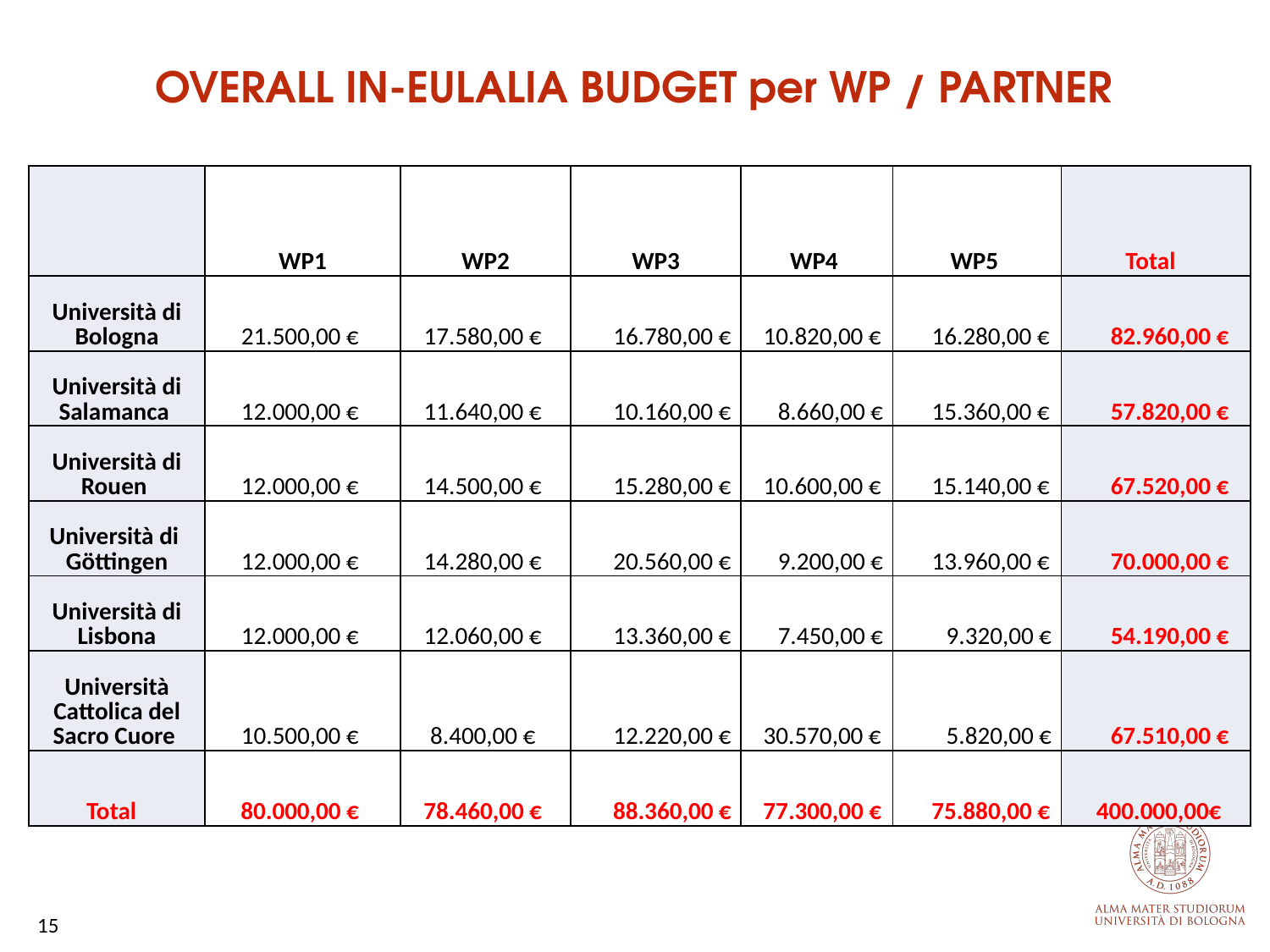

OVERALL IN-EULALIA BUDGET per WP / PARTNER
|  | WP1 | WP2 | WP3 | WP4 | WP5 | Total |
| --- | --- | --- | --- | --- | --- | --- |
| Università di Bologna | 21.500,00 € | 17.580,00 € | 16.780,00 € | 10.820,00 € | 16.280,00 € | 82.960,00 € |
| Università di Salamanca | 12.000,00 € | 11.640,00 € | 10.160,00 € | 8.660,00 € | 15.360,00 € | 57.820,00 € |
| Università di Rouen | 12.000,00 € | 14.500,00 € | 15.280,00 € | 10.600,00 € | 15.140,00 € | 67.520,00 € |
| Università di Göttingen | 12.000,00 € | 14.280,00 € | 20.560,00 € | 9.200,00 € | 13.960,00 € | 70.000,00 € |
| Università di Lisbona | 12.000,00 € | 12.060,00 € | 13.360,00 € | 7.450,00 € | 9.320,00 € | 54.190,00 € |
| Università Cattolica del Sacro Cuore | 10.500,00 € | 8.400,00 € | 12.220,00 € | 30.570,00 € | 5.820,00 € | 67.510,00 € |
| Total | 80.000,00 € | 78.460,00 € | 88.360,00 € | 77.300,00 € | 75.880,00 € | 400.000,00€ |